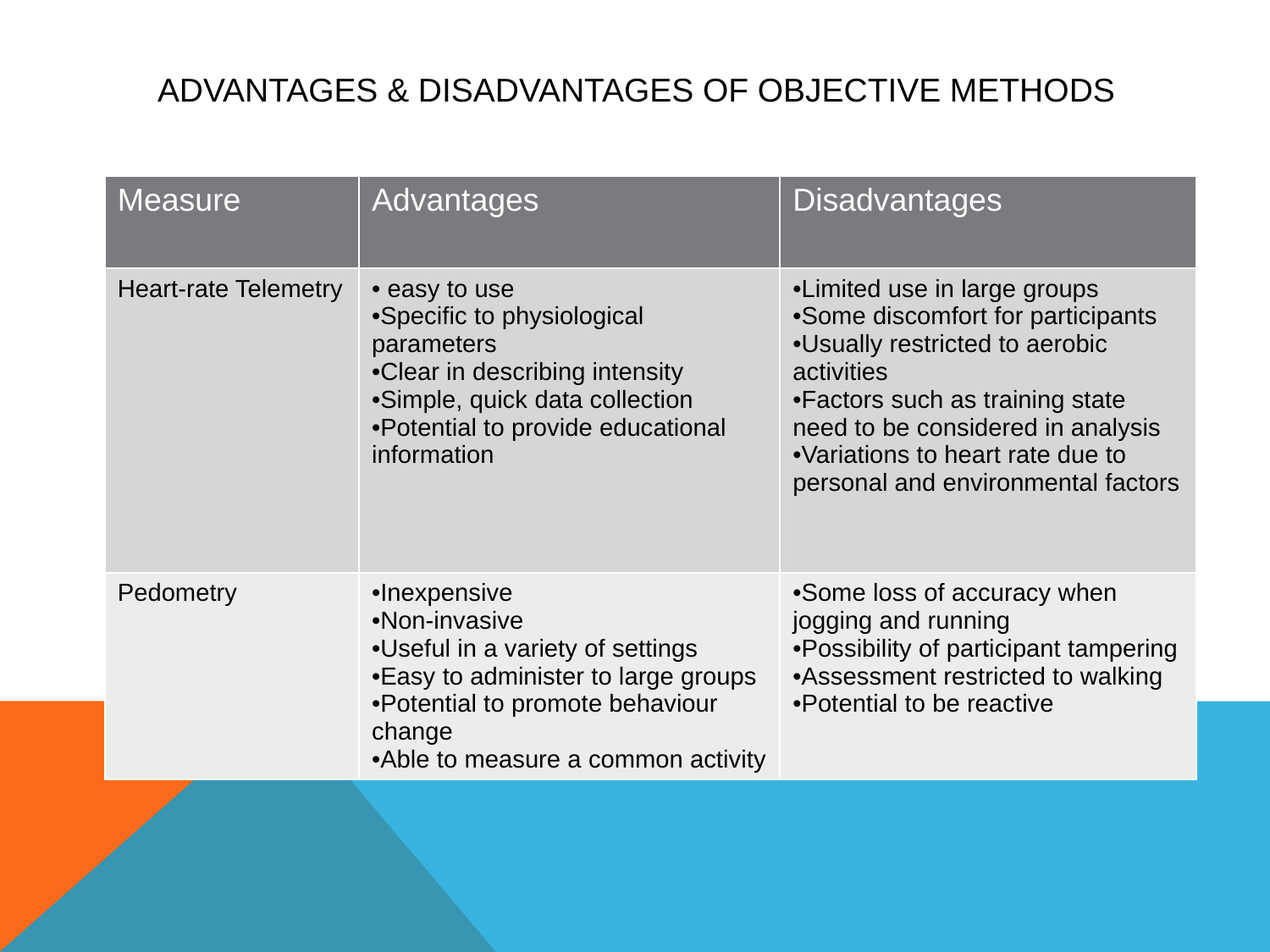

# Advantages & disadvantages of objective methods
| Measure | Advantages | Disadvantages |
| --- | --- | --- |
| Heart-rate Telemetry | easy to use Specific to physiological parameters Clear in describing intensity Simple, quick data collection Potential to provide educational information | Limited use in large groups Some discomfort for participants Usually restricted to aerobic activities Factors such as training state need to be considered in analysis Variations to heart rate due to personal and environmental factors |
| Pedometry | Inexpensive Non-invasive Useful in a variety of settings Easy to administer to large groups Potential to promote behaviour change Able to measure a common activity | Some loss of accuracy when jogging and running Possibility of participant tampering Assessment restricted to walking Potential to be reactive |